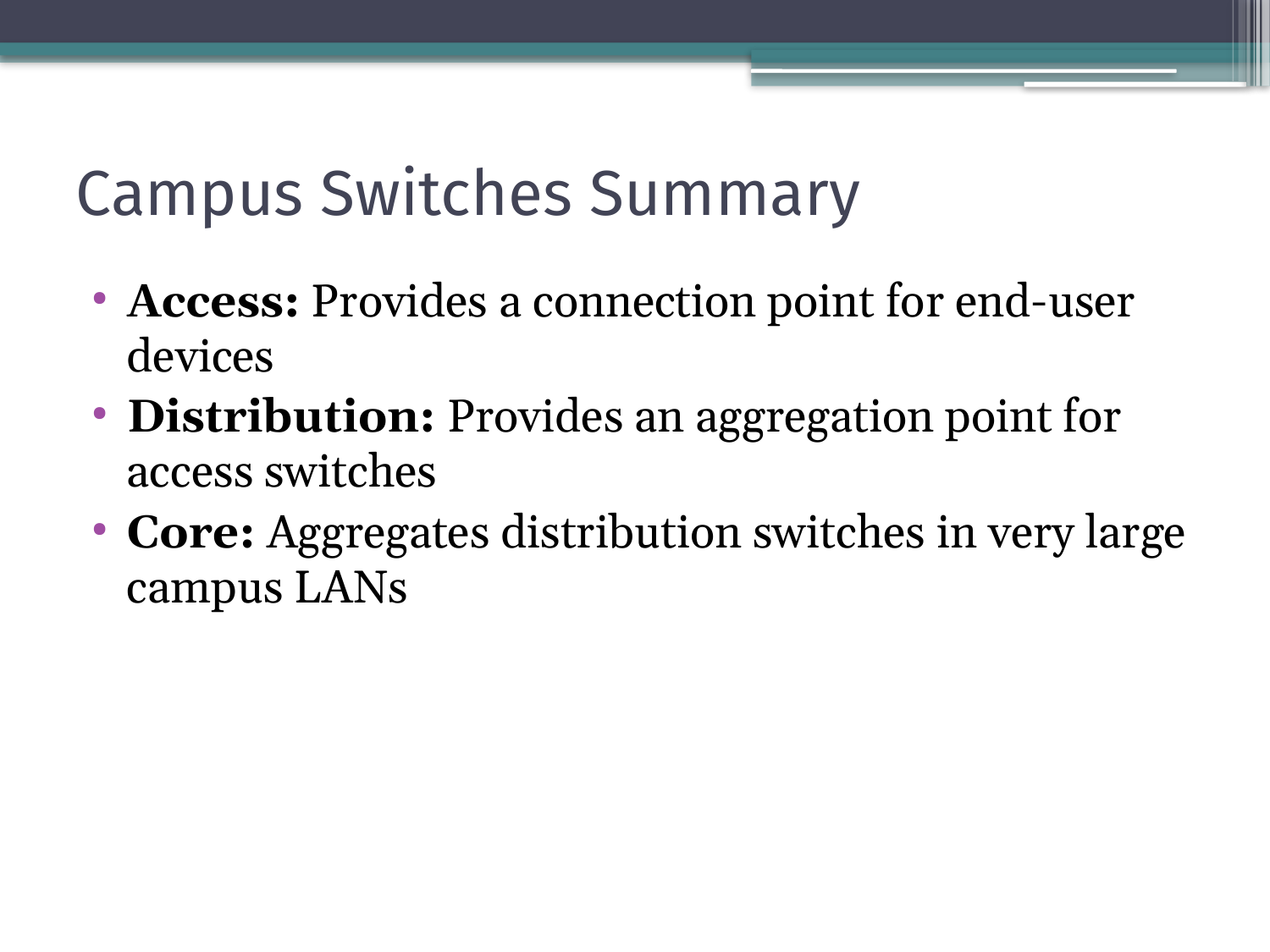

# Campus Switches Summary
Access: Provides a connection point for end-user devices
Distribution: Provides an aggregation point for access switches
Core: Aggregates distribution switches in very large campus LANs